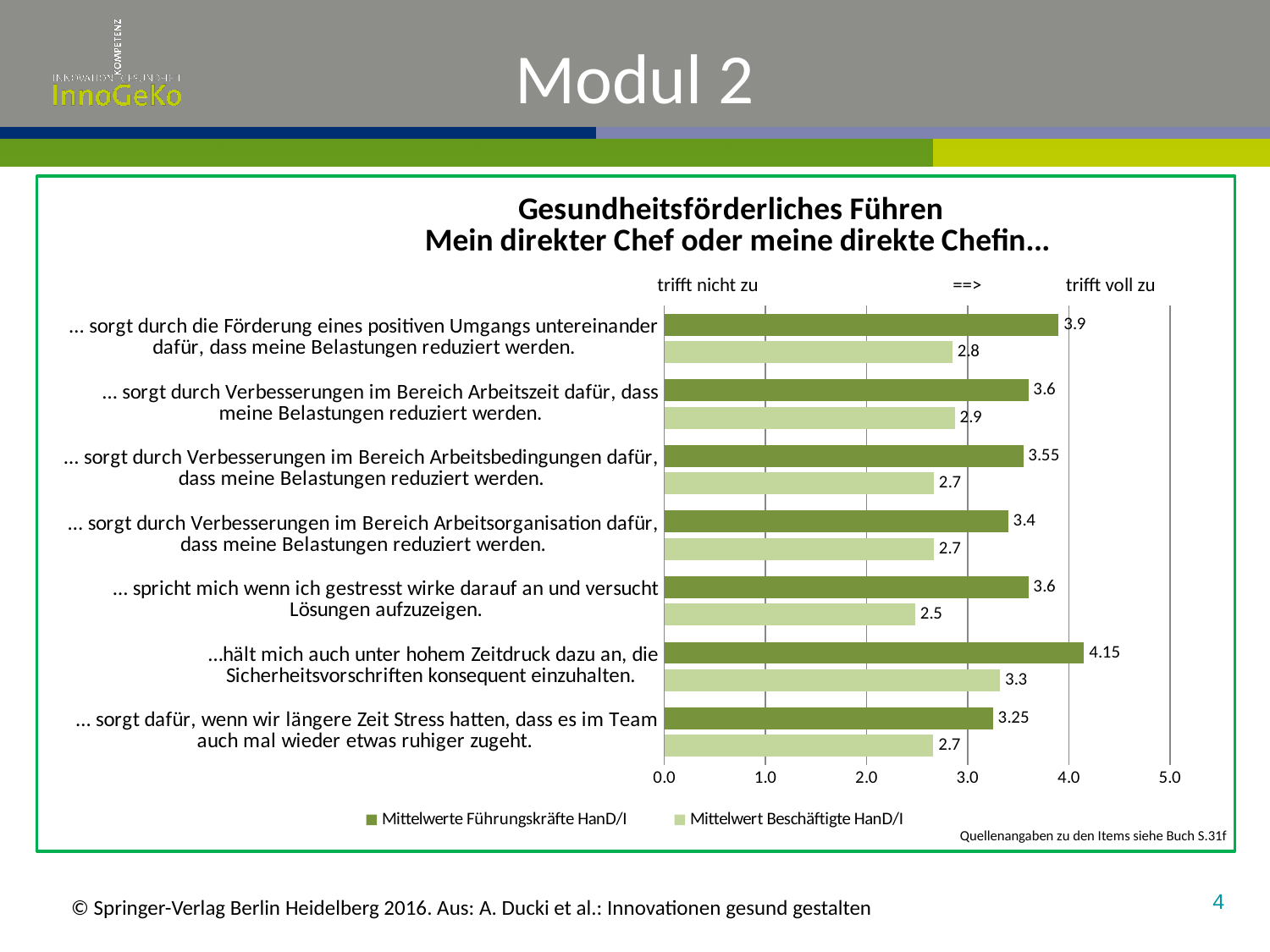

# Modul 2

### Chart: Gesundheitsförderliches Führen
Mein direkter Chef oder meine direkte Chefin...

| Category | Mittelwert Beschäftigte HanD/I | Mittelwerte Führungskräfte HanD/I |
|---|---|---|
| … sorgt dafür, wenn wir längere Zeit Stress hatten, dass es im Team auch mal wieder etwas ruhiger zugeht.  | 2.661184210526316 | 3.25 |
| …hält mich auch unter hohem Zeitdruck dazu an, die Sicherheitsvorschriften konsequent einzuhalten.  | 3.321070234113712 | 4.15 |
| … spricht mich wenn ich gestresst wirke darauf an und versucht Lösungen aufzuzeigen. | 2.481967213114754 | 3.6 |
| … sorgt durch Verbesserungen im Bereich Arbeitsorganisation dafür, dass meine Belastungen reduziert werden. | 2.664473684210526 | 3.4 |
| … sorgt durch Verbesserungen im Bereich Arbeitsbedingungen dafür, dass meine Belastungen reduziert werden. | 2.6666666666666665 | 3.55 |
| … sorgt durch Verbesserungen im Bereich Arbeitszeit dafür, dass meine Belastungen reduziert werden. | 2.8717105263157894 | 3.6 |
| … sorgt durch die Förderung eines positiven Umgangs untereinander dafür, dass meine Belastungen reduziert werden. | 2.8491803278688526 | 3.9 |
trifft nicht zu                                            ==>                   trifft voll zu
Quellenangaben zu den Items siehe Buch S.31f
4